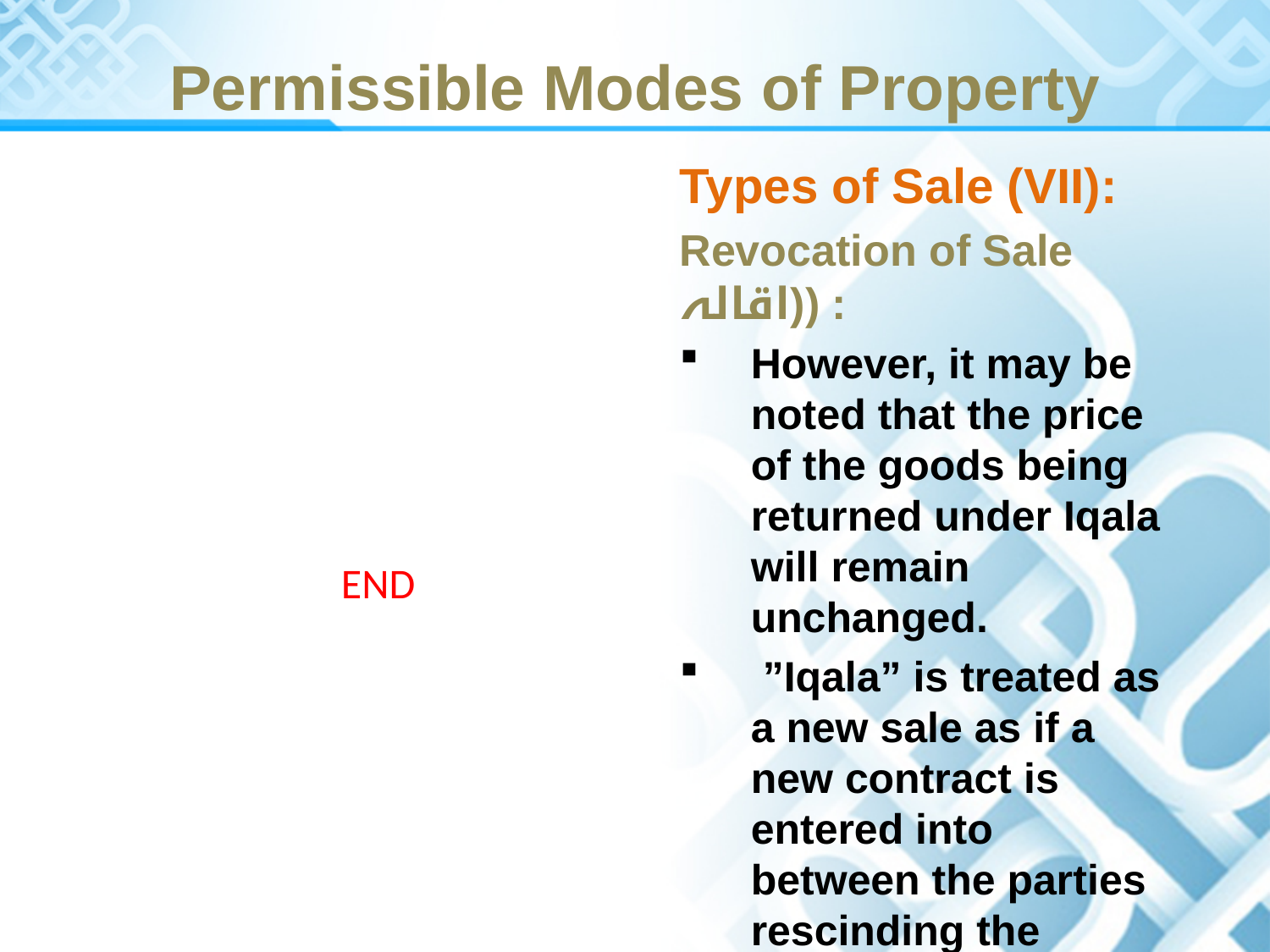

Permissible Modes of Property
Types of Sale (VII):
Revocation of Sale اقالہ)) :
However, it may be noted that the price of the goods being returned under Iqala will remain unchanged.
 ”Iqala” is treated as a new sale as if a new contract is entered into between the parties rescinding the original contract.
END